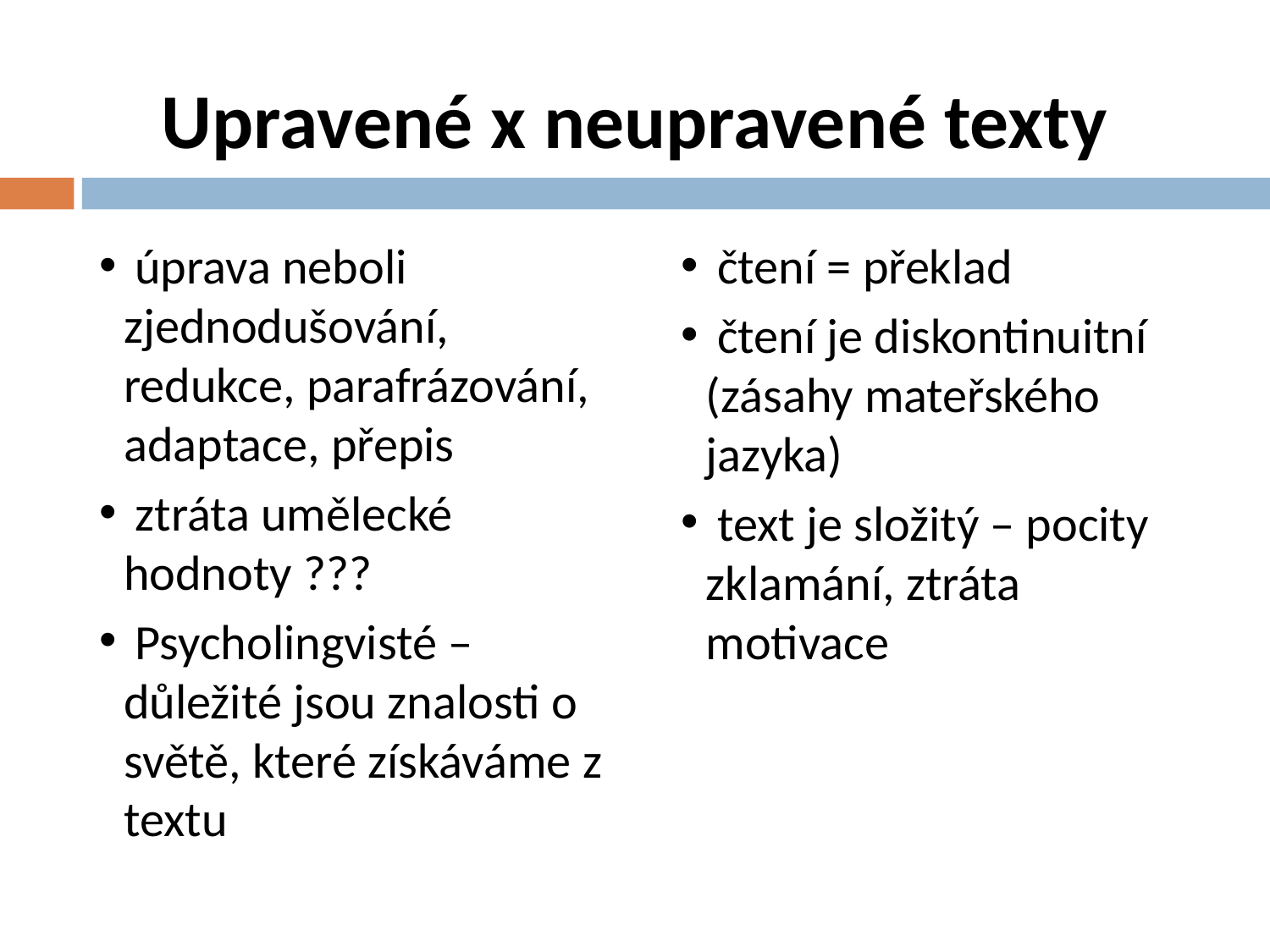

# Upravené x neupravené texty
 úprava neboli zjednodušování, redukce, parafrázování, adaptace, přepis
 ztráta umělecké hodnoty ???
 Psycholingvisté – důležité jsou znalosti o světě, které získáváme z textu

 čtení = překlad
 čtení je diskontinuitní (zásahy mateřského jazyka)
 text je složitý – pocity zklamání, ztráta motivace